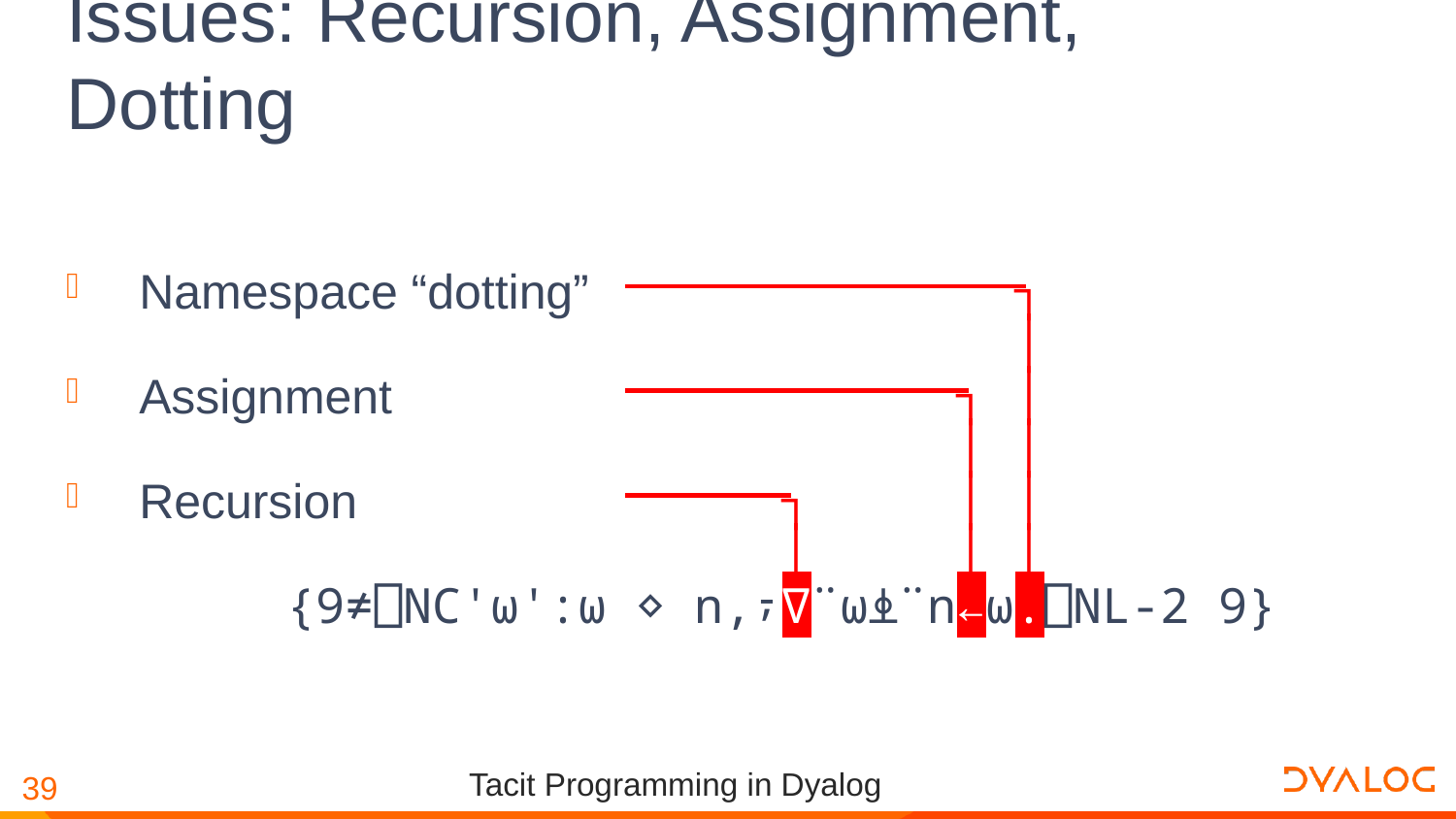

# Issues: Recursion, Assignment, Dotting

Namespace “dotting”

Assignment

Recursion

                 ┐
                 │
               ┐ │
               │ │
         ┐     │ │
         │     │ │
{9≠⎕NC'⍵':⍵ ⋄ n,⍪∇¨⍵⍎¨n←⍵.⎕NL-2 9}